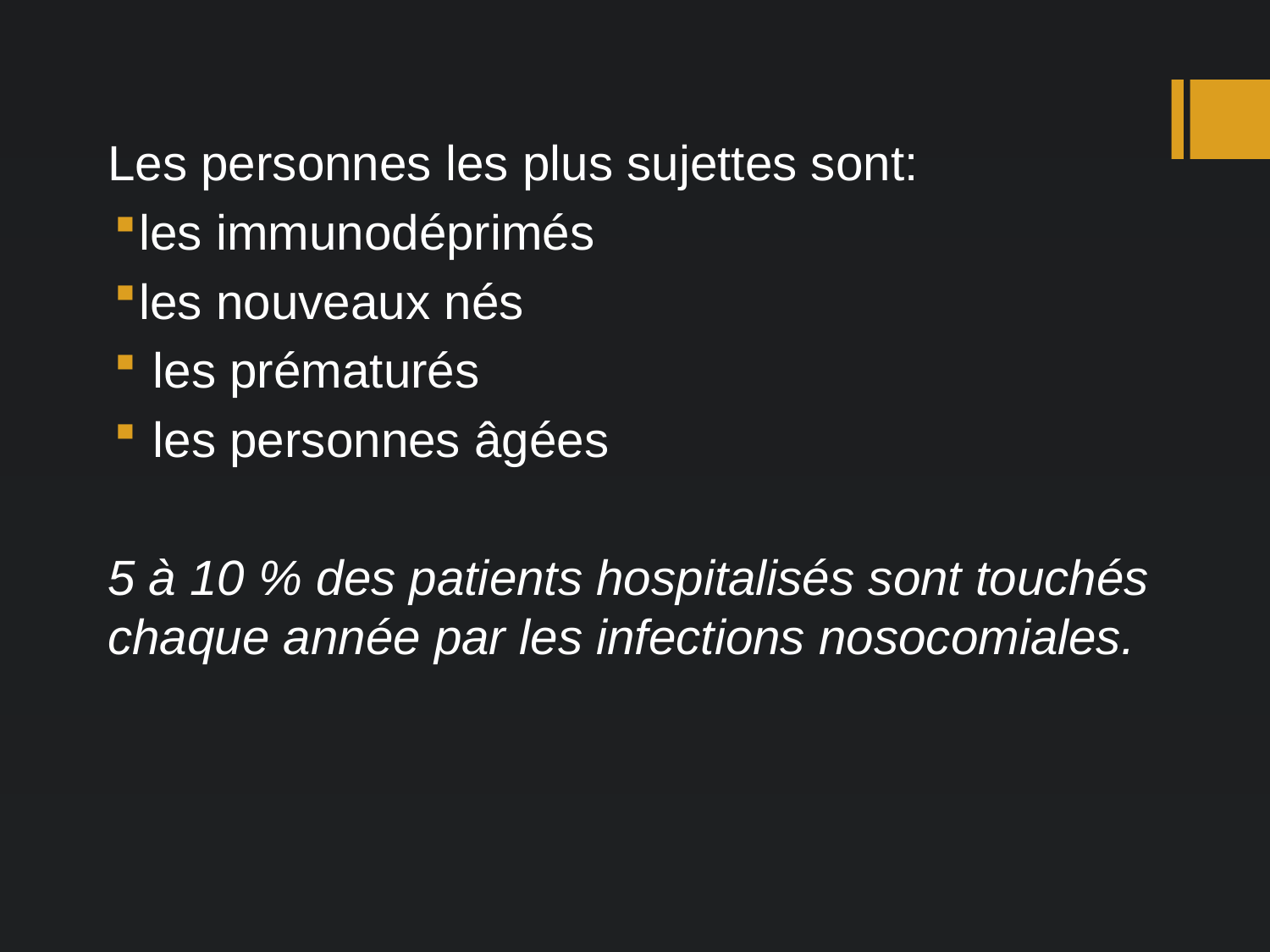

Les personnes les plus sujettes sont:
les immunodéprimés
les nouveaux nés
 les prématurés
 les personnes âgées

5 à 10 % des patients hospitalisés sont touchés chaque année par les infections nosocomiales.